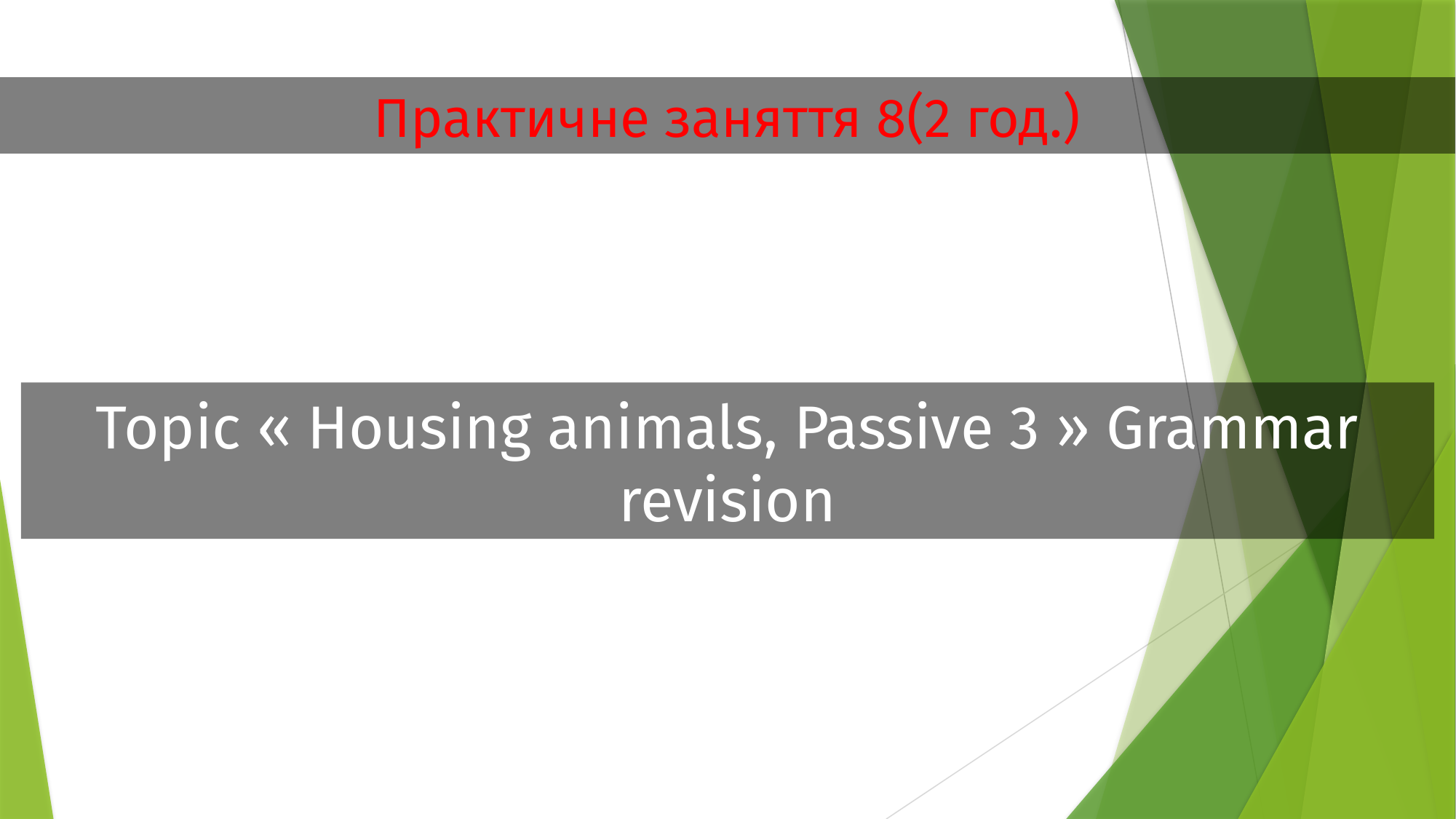

Практичне заняття 8(2 год.)
Topic « Housing animals, Passive 3 » Grammar revision